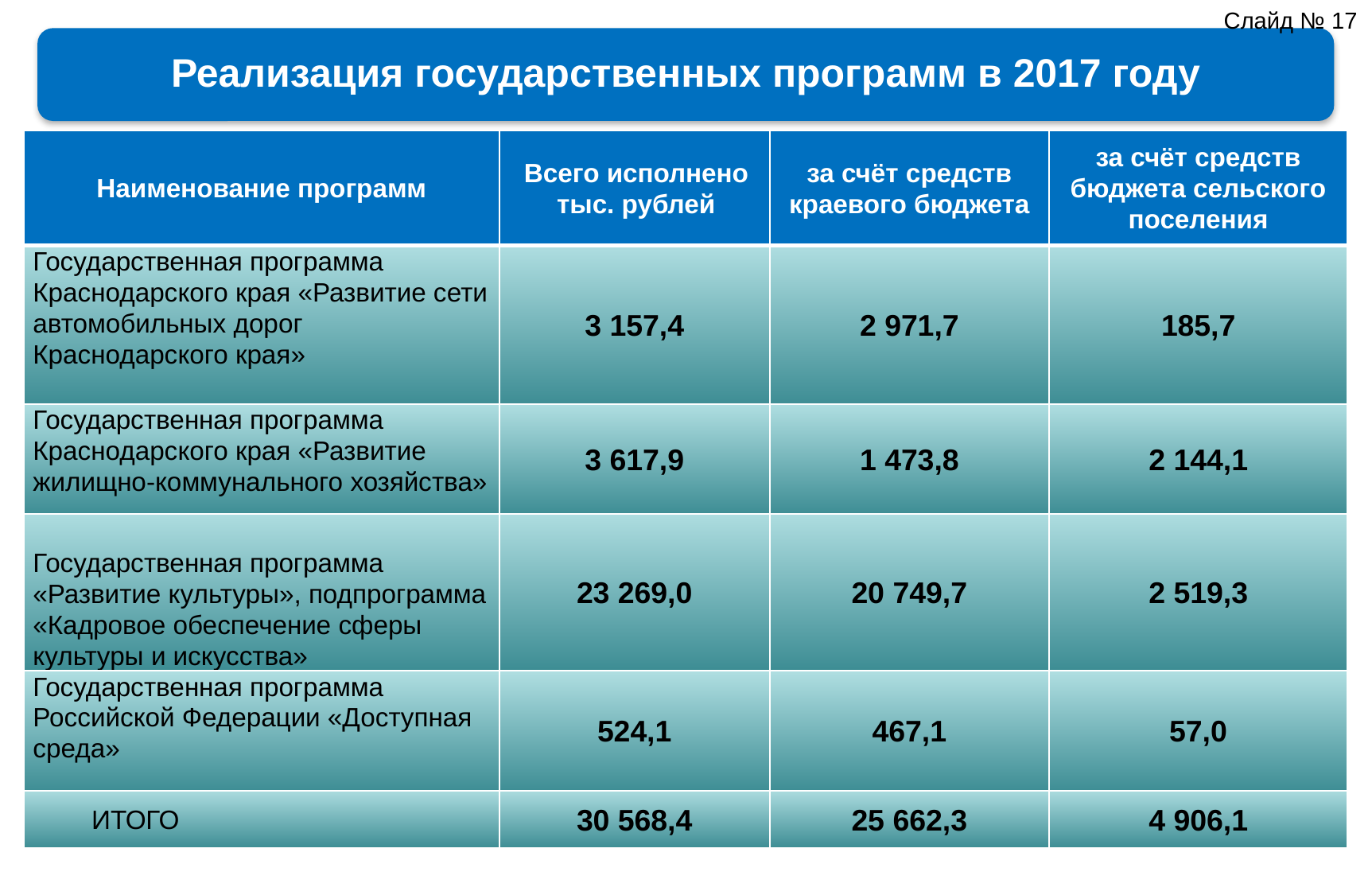

Слайд № 17
Реализация государственных программ в 2017 году
| Наименование программ | Всего исполнено тыс. рублей | за счёт средств краевого бюджета | за счёт средств бюджета сельского поселения |
| --- | --- | --- | --- |
| Государственная программа Краснодарского края «Развитие сети автомобильных дорог Краснодарского края» | 3 157,4 | 2 971,7 | 185,7 |
| Государственная программа Краснодарского края «Развитие жилищно-коммунального хозяйства» | 3 617,9 | 1 473,8 | 2 144,1 |
| Государственная программа «Развитие культуры», подпрограмма «Кадровое обеспечение сферы культуры и искусства» | 23 269,0 | 20 749,7 | 2 519,3 |
| Государственная программа Российской Федерации «Доступная среда» | 524,1 | 467,1 | 57,0 |
| ИТОГО | 30 568,4 | 25 662,3 | 4 906,1 |